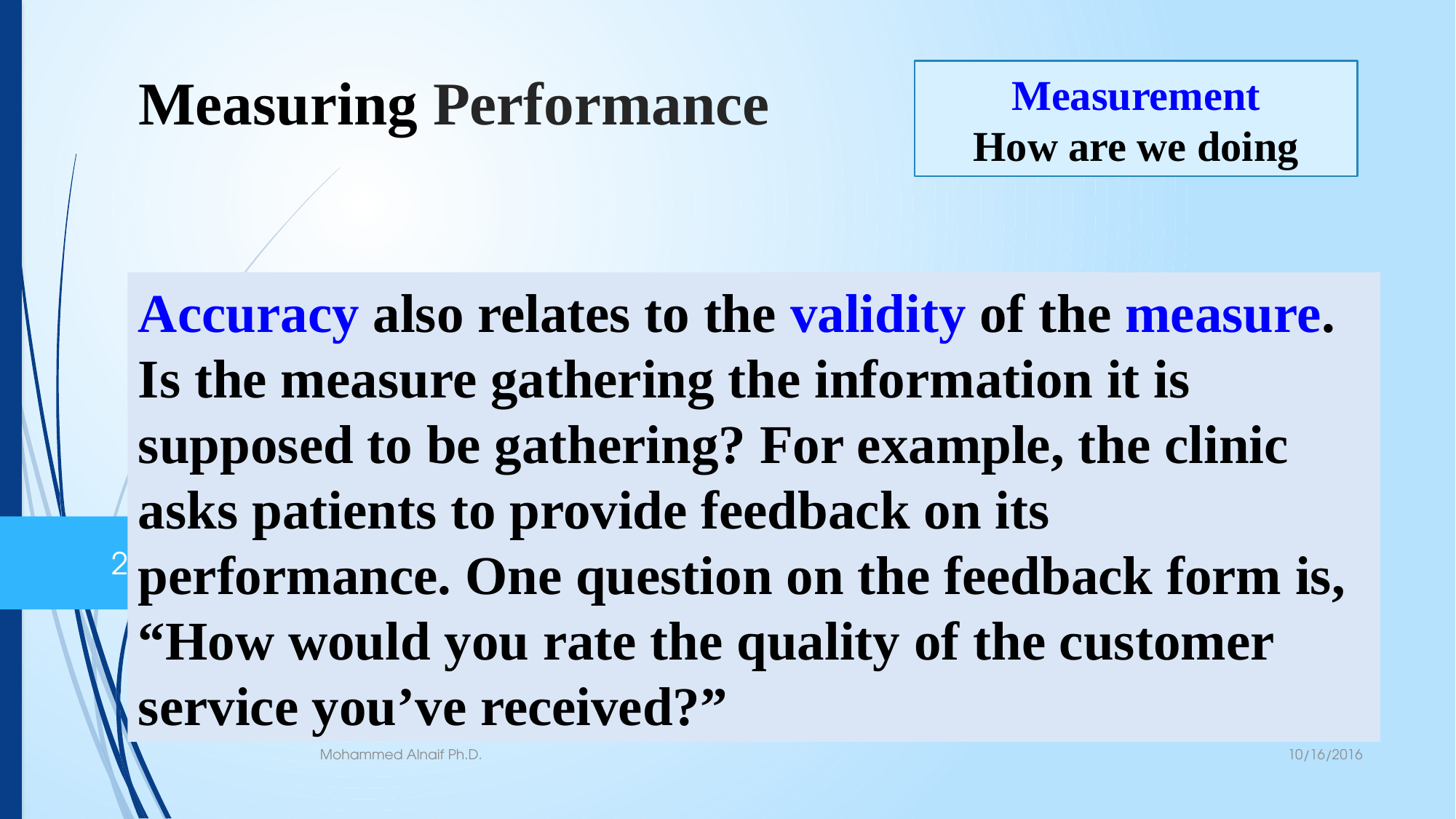

# Measuring Performance
Measurement
How are we doing

Accuracy also relates to the validity of the measure. Is the measure gathering the information it is supposed to be gathering? For example, the clinic asks patients to provide feedback on its performance. One question on the feedback form is, “How would you rate the quality of the customer service you’ve received?”
22
10/16/2016
Mohammed Alnaif Ph.D.